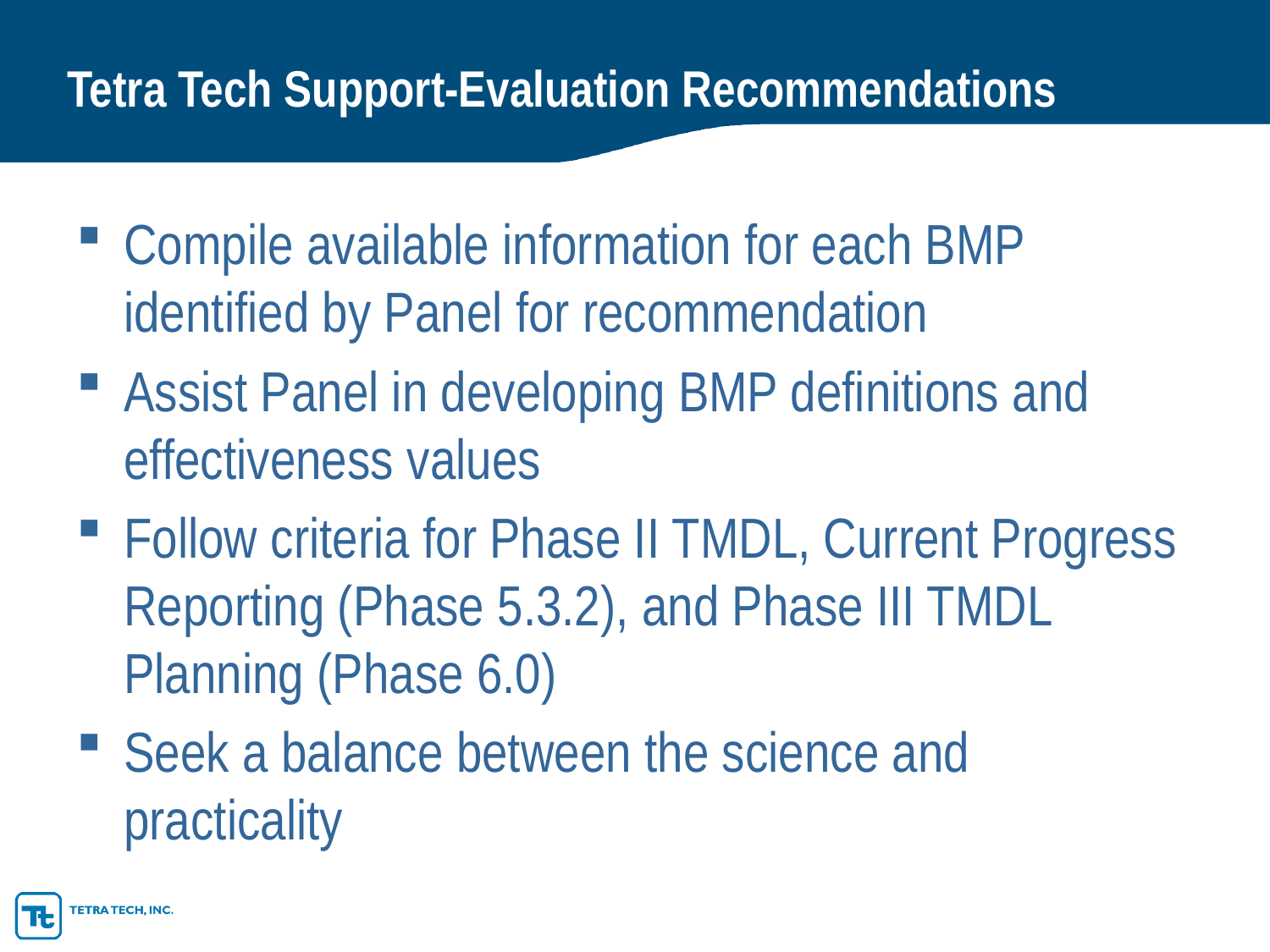

# Tetra Tech Support-Evaluation Recommendations
Compile available information for each BMP identified by Panel for recommendation
Assist Panel in developing BMP definitions and effectiveness values
Follow criteria for Phase II TMDL, Current Progress Reporting (Phase 5.3.2), and Phase III TMDL Planning (Phase 6.0)
Seek a balance between the science and practicality